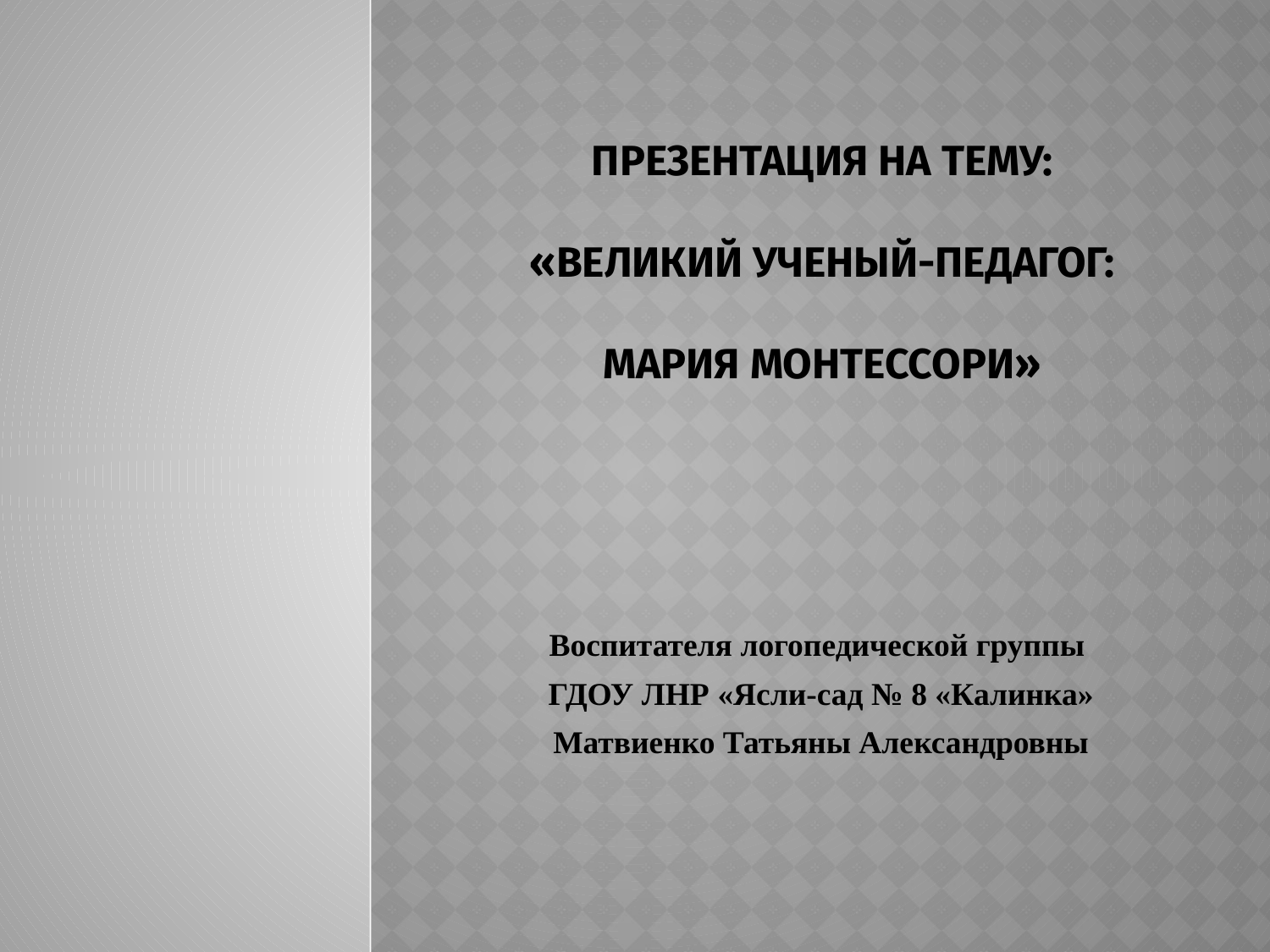

# презентация на тему: «Великий ученый-педагог: Мария монтессори»
Воспитателя логопедической группы
ГДОУ ЛНР «Ясли-сад № 8 «Калинка»
Матвиенко Татьяны Александровны